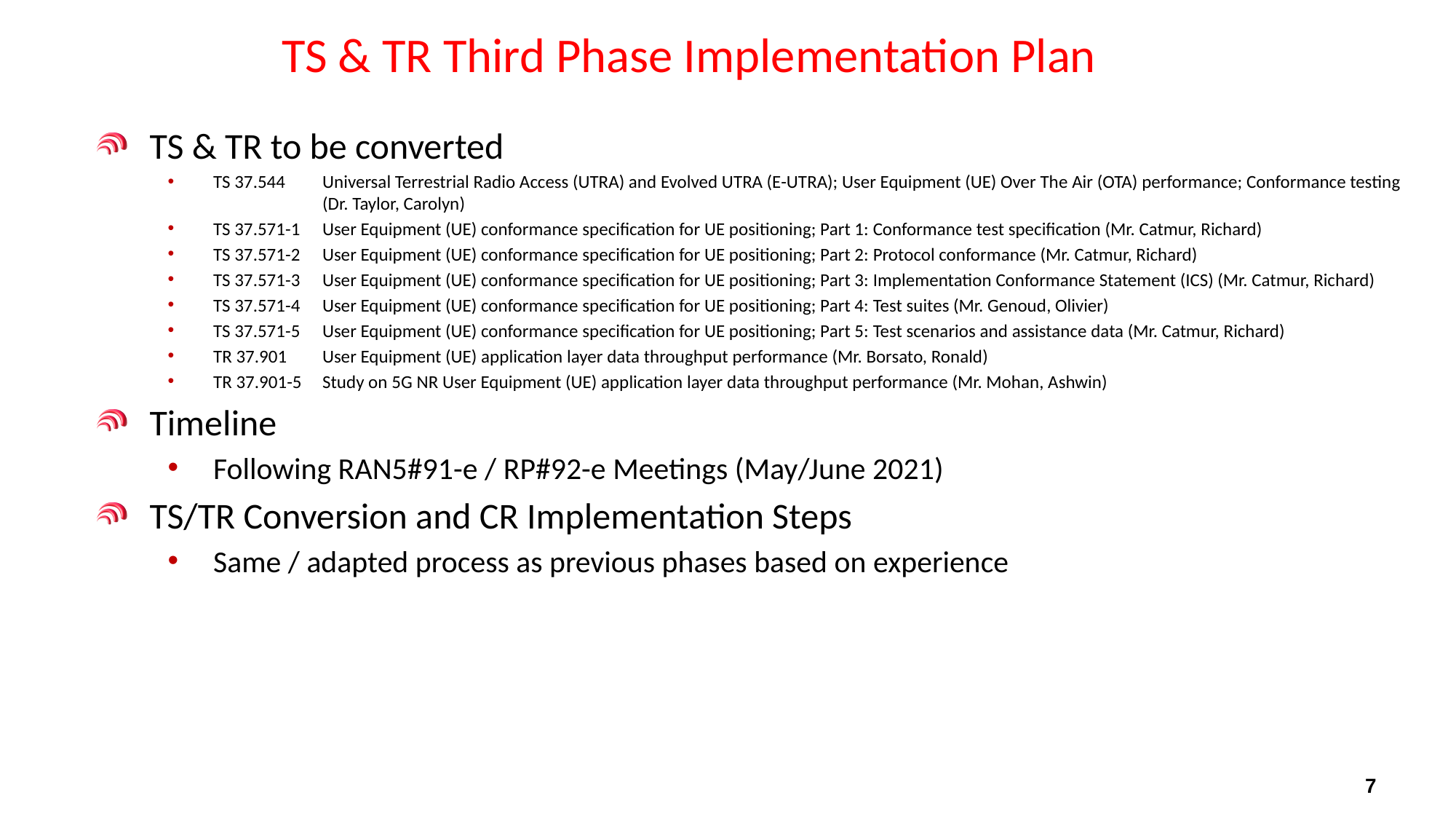

# TS & TR Third Phase Implementation Plan
TS & TR to be converted
TS 37.544	Universal Terrestrial Radio Access (UTRA) and Evolved UTRA (E-UTRA); User Equipment (UE) Over The Air (OTA) performance; Conformance testing	(Dr. Taylor, Carolyn)
TS 37.571-1	User Equipment (UE) conformance specification for UE positioning; Part 1: Conformance test specification (Mr. Catmur, Richard)
TS 37.571-2	User Equipment (UE) conformance specification for UE positioning; Part 2: Protocol conformance (Mr. Catmur, Richard)
TS 37.571-3	User Equipment (UE) conformance specification for UE positioning; Part 3: Implementation Conformance Statement (ICS) (Mr. Catmur, Richard)
TS 37.571-4	User Equipment (UE) conformance specification for UE positioning; Part 4: Test suites (Mr. Genoud, Olivier)
TS 37.571-5	User Equipment (UE) conformance specification for UE positioning; Part 5: Test scenarios and assistance data (Mr. Catmur, Richard)
TR 37.901	User Equipment (UE) application layer data throughput performance (Mr. Borsato, Ronald)
TR 37.901-5	Study on 5G NR User Equipment (UE) application layer data throughput performance (Mr. Mohan, Ashwin)
Timeline
Following RAN5#91-e / RP#92-e Meetings (May/June 2021)
TS/TR Conversion and CR Implementation Steps
Same / adapted process as previous phases based on experience